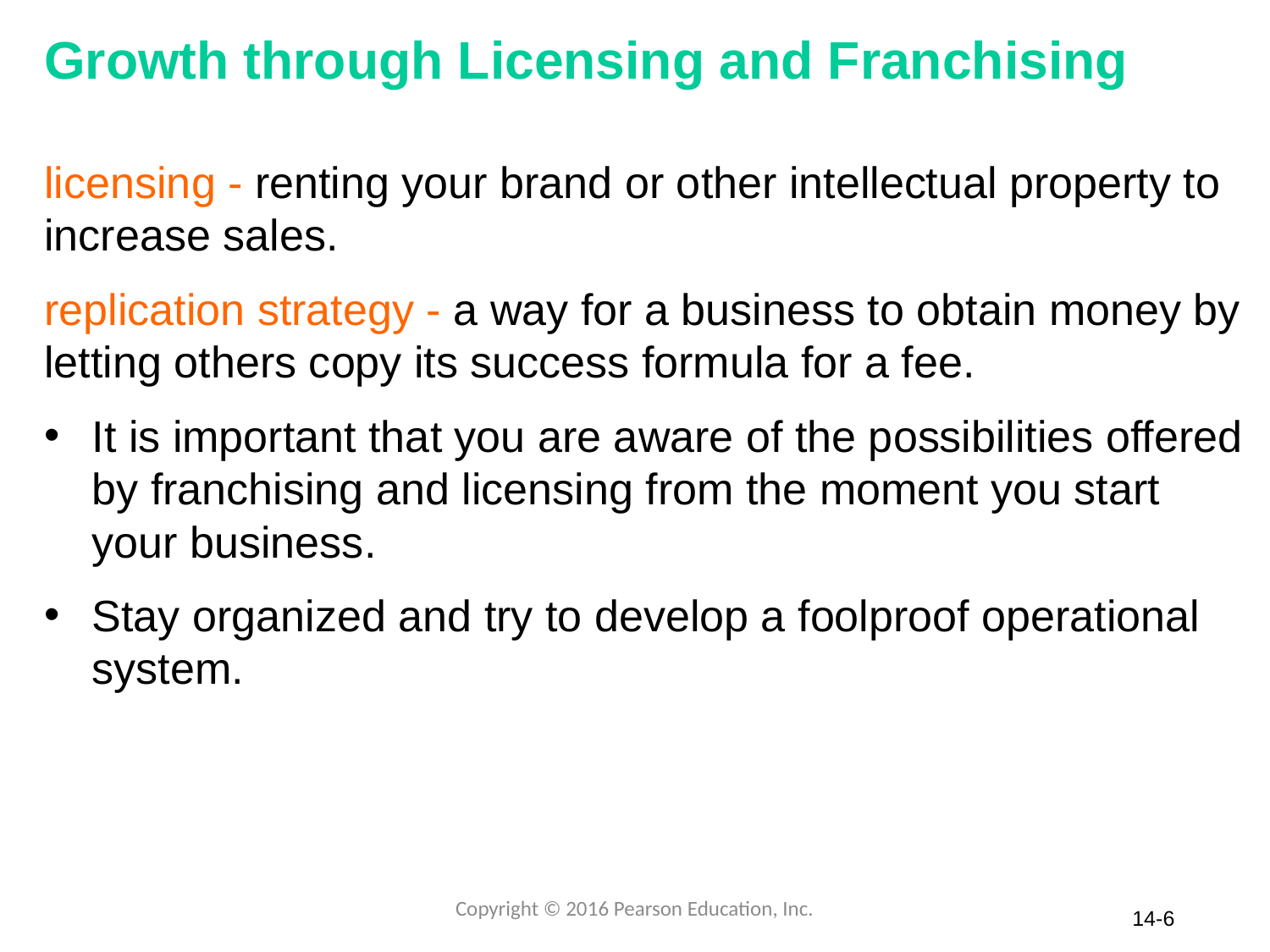

# Growth through Licensing and Franchising
licensing - renting your brand or other intellectual property to increase sales.

replication strategy - a way for a business to obtain money by letting others copy its success formula for a fee.

It is important that you are aware of the possibilities offered by franchising and licensing from the moment you start your business.

Stay organized and try to develop a foolproof operational system.

Copyright © 2016 Pearson Education, Inc.